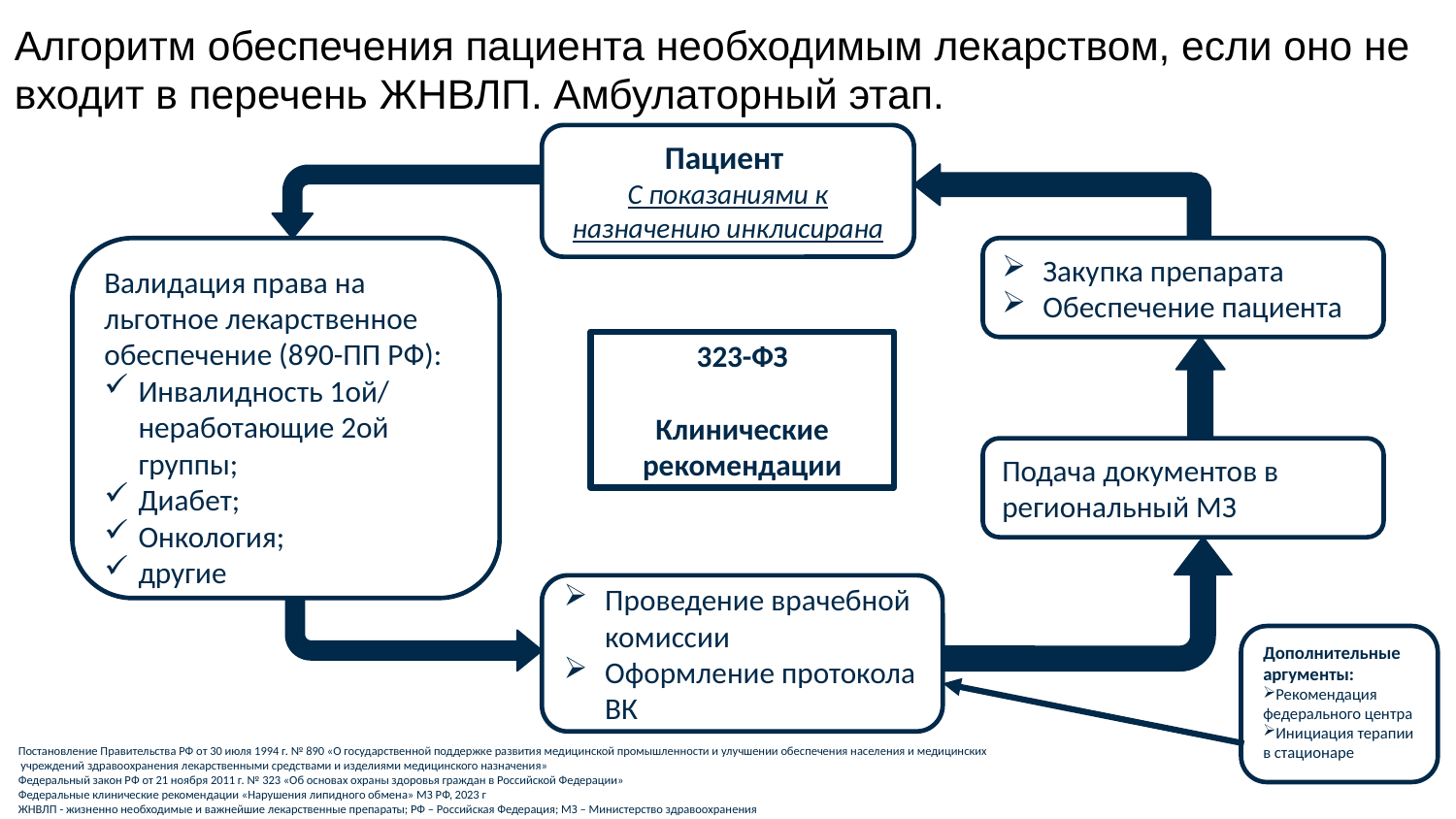

Алгоритм обеспечения пациента необходимым лекарством, если оно не входит в перечень ЖНВЛП. Амбулаторный этап.

Пациент
С показаниями к назначению инклисирана

Валидация права на льготное лекарственное обеспечение (890-ПП РФ):
Инвалидность 1ой/ неработающие 2ой группы;
Диабет;
Онкология;
другие

Закупка препарата
Обеспечение пациента
323-ФЗ

Клинические рекомендации

Подача документов в региональный МЗ

Проведение врачебной комиссии
Оформление протокола ВК

Дополнительные аргументы:
Рекомендация федерального центра
Инициация терапии в стационаре
Постановление Правительства РФ от 30 июля 1994 г. № 890 «О государственной поддержке развития медицинской промышленности и улучшении обеспечения населения и медицинских
 учреждений здравоохранения лекарственными средствами и изделиями медицинского назначения»
Федеральный закон РФ от 21 ноября 2011 г. № 323 «Об основах охраны здоровья граждан в Российской Федерации»
Федеральные клинические рекомендации «Нарушения липидного обмена» МЗ РФ, 2023 г
ЖНВЛП - жизненно необходимые и важнейшие лекарственные препараты; РФ – Российская Федерация; МЗ – Министерство здравоохранения